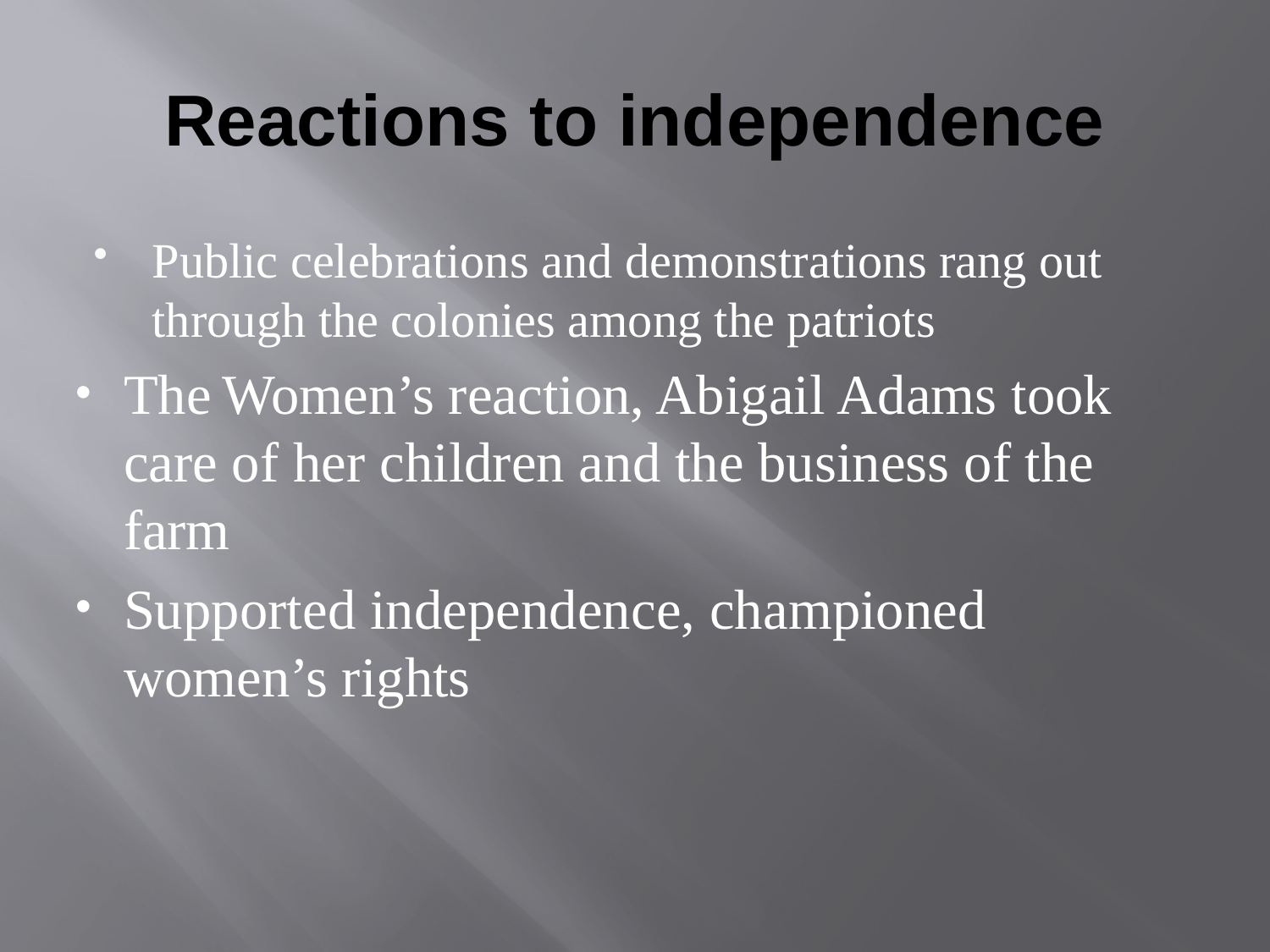

# Reactions to independence
Public celebrations and demonstrations rang out through the colonies among the patriots
The Women’s reaction, Abigail Adams took care of her children and the business of the farm
Supported independence, championed women’s rights